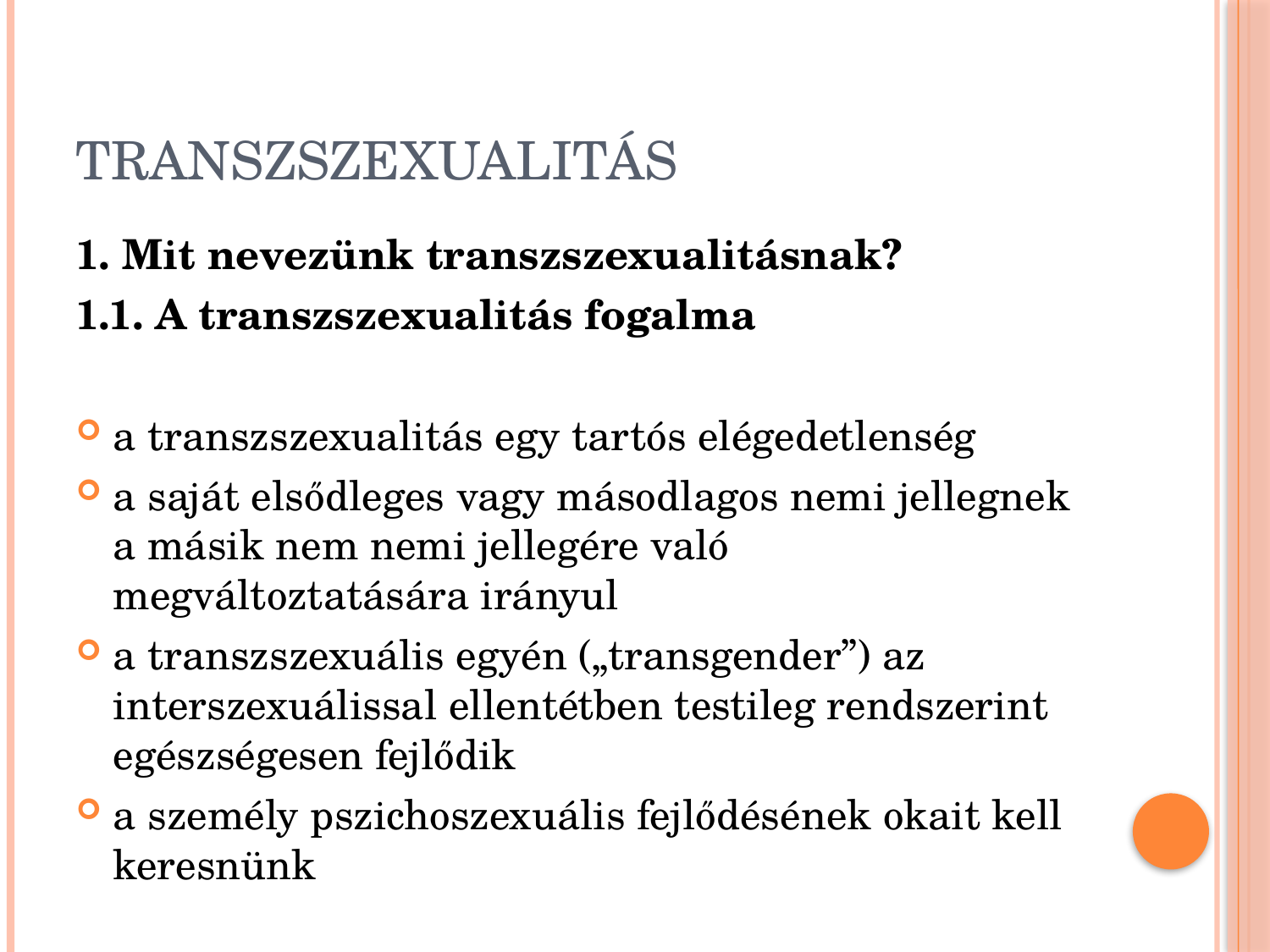

# Transzszexualitás
1. Mit nevezünk transzszexualitásnak?
1.1. A transzszexualitás fogalma

a transzszexualitás egy tartós elégedetlenség
a saját elsődleges vagy másodlagos nemi jellegnek a másik nem nemi jellegére való megváltoztatására irányul
a transzszexuális egyén („transgender”) az interszexuálissal ellentétben testileg rendszerint egészségesen fejlődik
a személy pszichoszexuális fejlődésének okait kell keresnünk